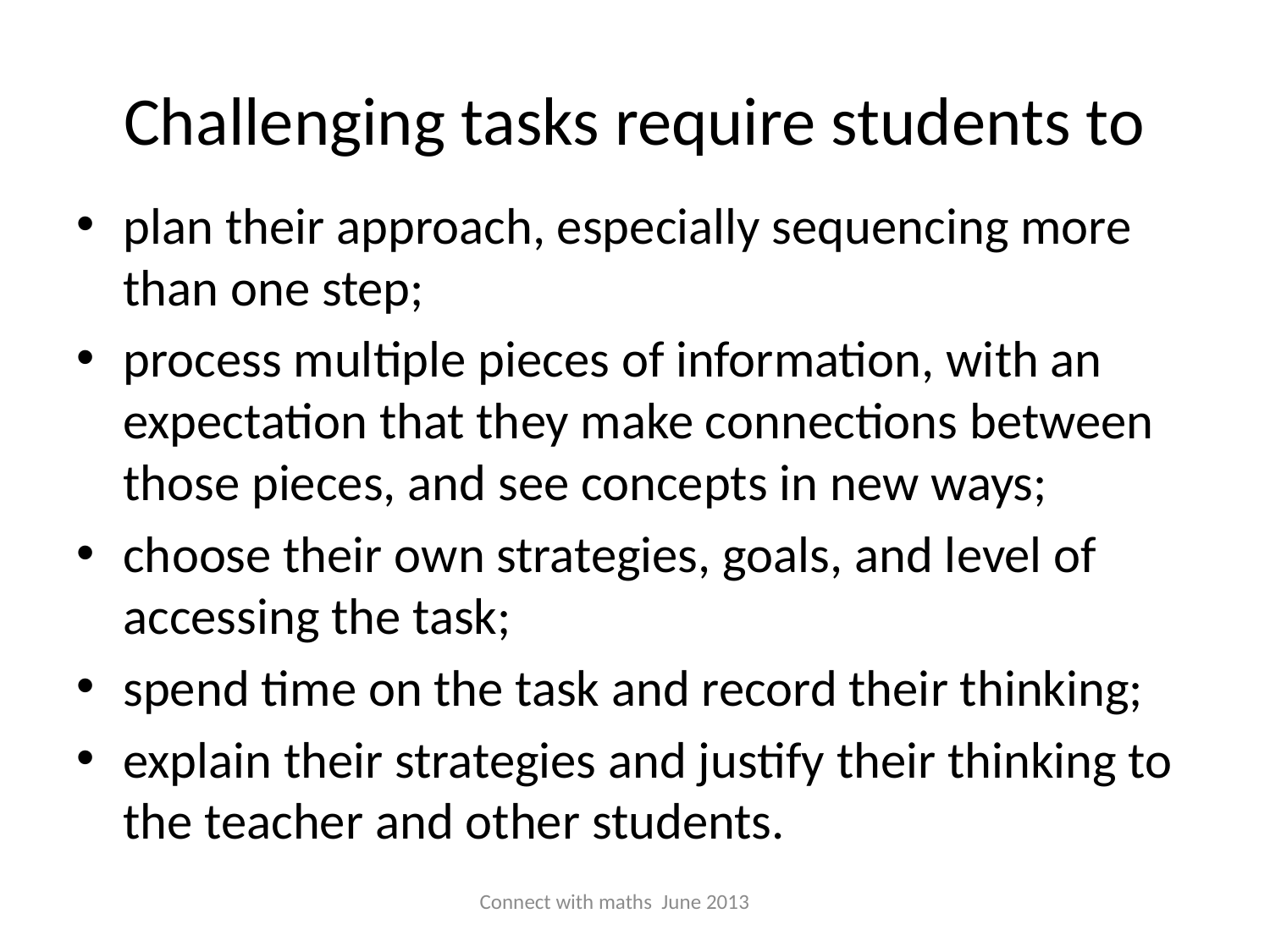

# Challenging tasks require students to
plan their approach, especially sequencing more than one step;
process multiple pieces of information, with an expectation that they make connections between those pieces, and see concepts in new ways;
choose their own strategies, goals, and level of accessing the task;
spend time on the task and record their thinking;
explain their strategies and justify their thinking to the teacher and other students.
Connect with maths  June 2013